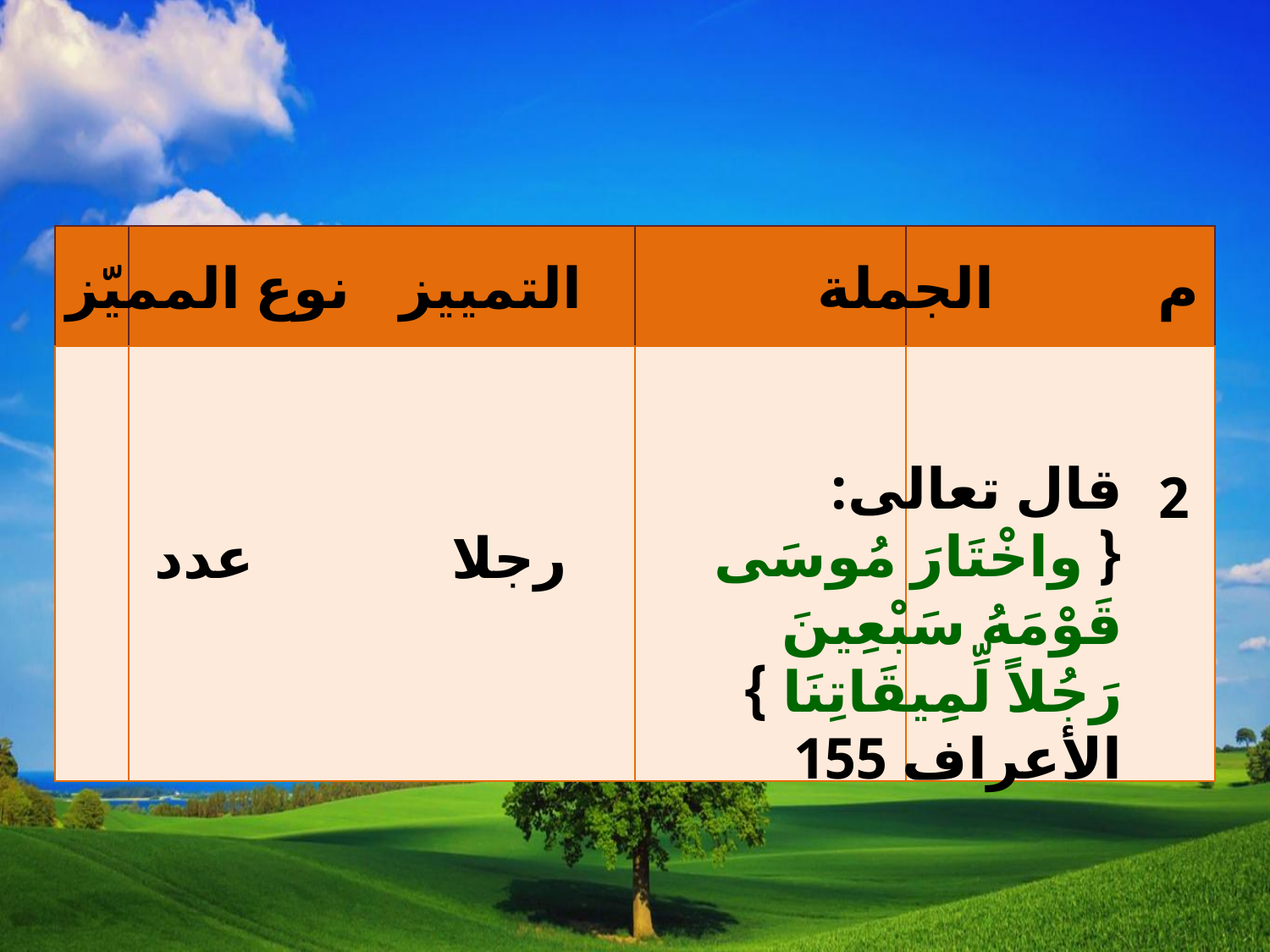

|  |  |  |  |
| --- | --- | --- | --- |
|  |  |  |  |
نوع المميّز
التمييز
الجملة
م
قال تعالى: { واخْتَارَ مُوسَى قَوْمَهُ سَبْعِينَ رَجُلاً لِّمِيقَاتِنَا } الأعراف 155
2
عدد
رجلا